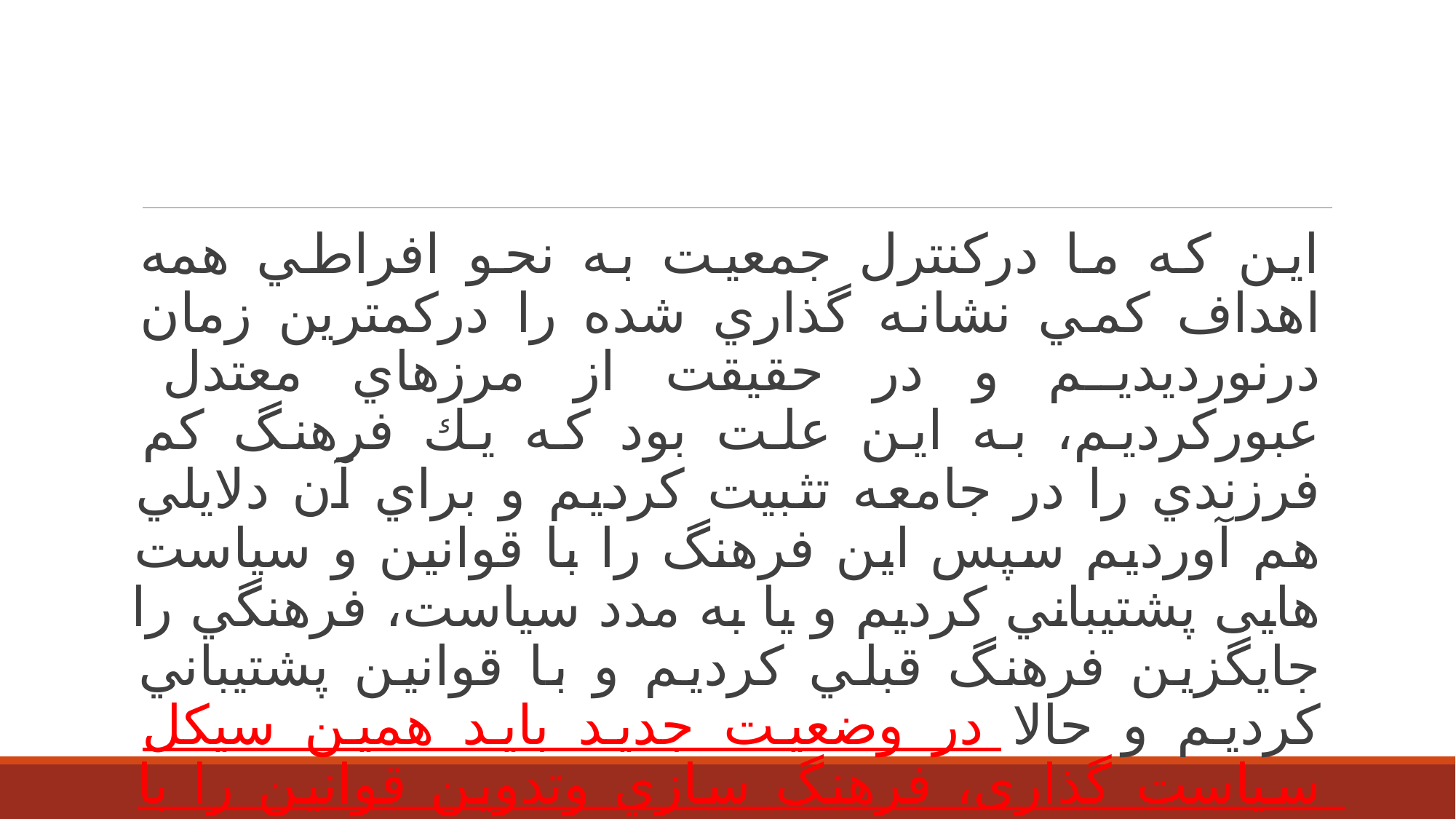

اين كه ما دركنترل جمعيت به نحو افراطي همه اهداف كمي نشانه گذاري شده را دركمترين زمان درنورديديم و در حقيقت از مرزهاي معتدل عبوركرديم، به اين علت بود كه يك فرهنگ كم فرزندي را در جامعه تثبيت كرديم و براي آن دلايلي هم آورديم سپس اين فرهنگ را با قوانين و سياست هایی پشتيباني كرديم و يا به مدد سياست، فرهنگي را جايگزين فرهنگ قبلي كرديم و با قوانين پشتيباني كرديم و حالا در وضعيت جدید بايد همين سیكل سیاست گذاری، فرهنگ سازي وتدوين قوانين را با حفظ معیارهای ارتقاء سلامت مادر و کودک طي كنيم.